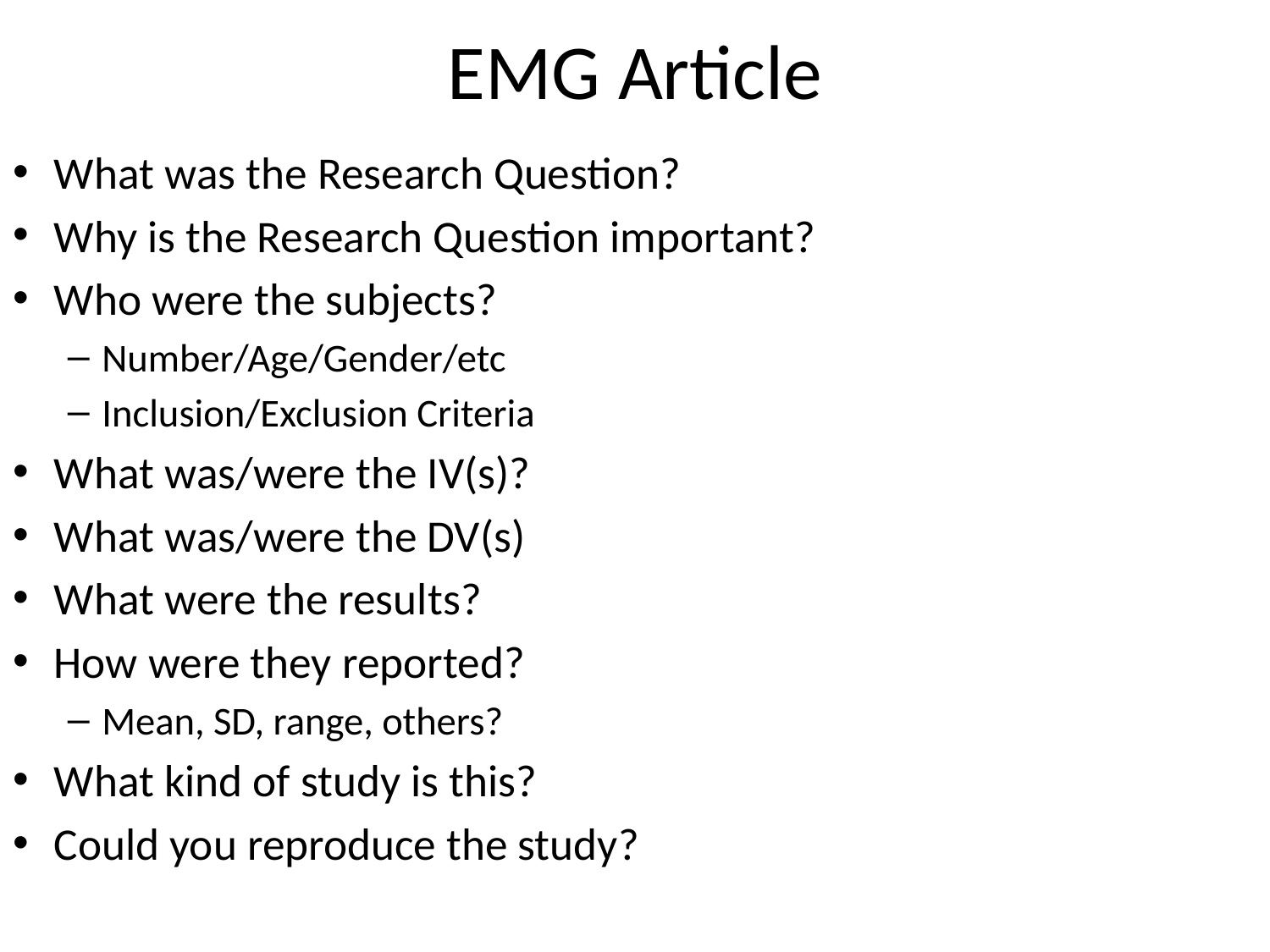

# EMG Article
What was the Research Question?
Why is the Research Question important?
Who were the subjects?
Number/Age/Gender/etc
Inclusion/Exclusion Criteria
What was/were the IV(s)?
What was/were the DV(s)
What were the results?
How were they reported?
Mean, SD, range, others?
What kind of study is this?
Could you reproduce the study?